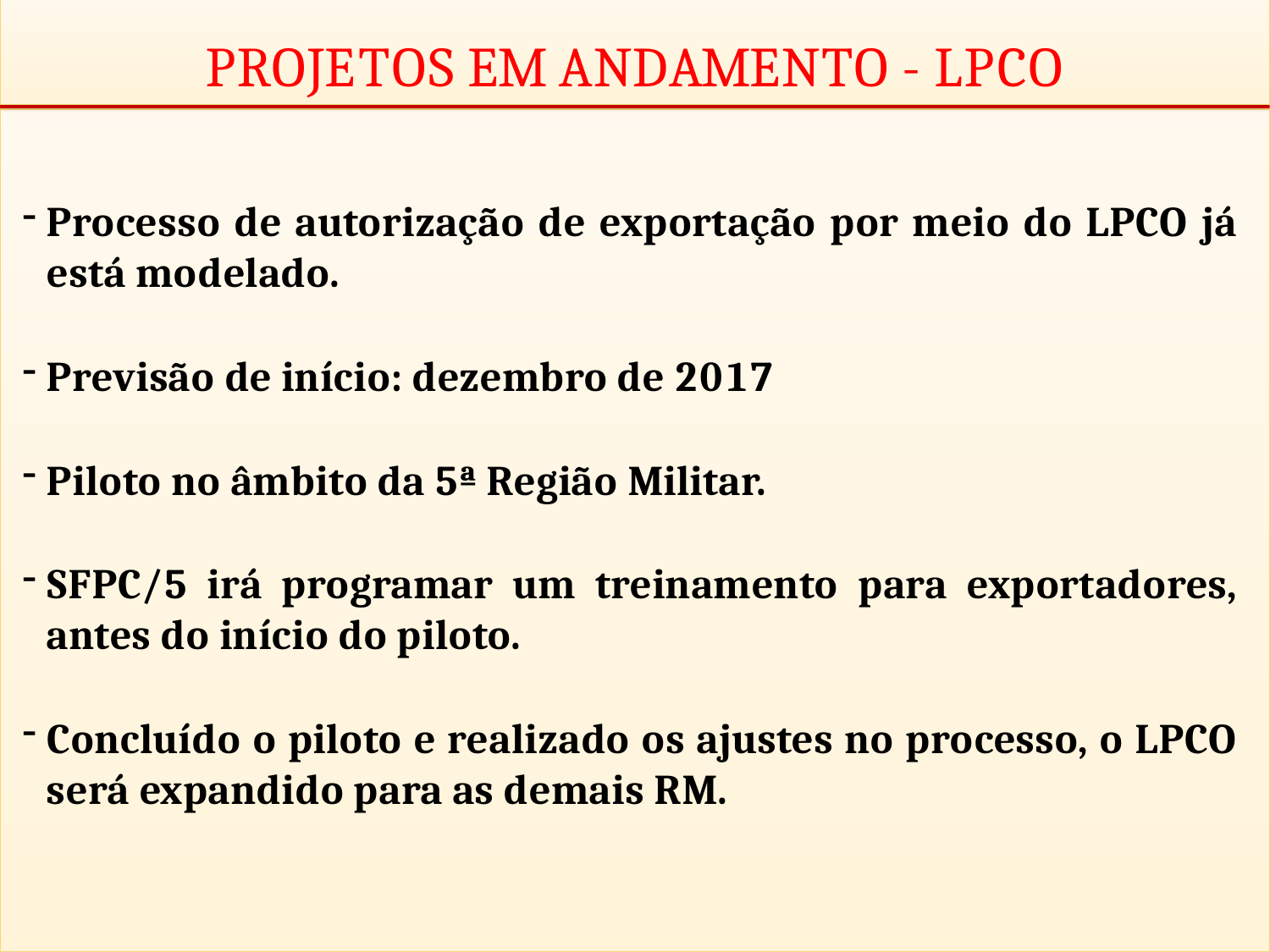

PROJETOS EM ANDAMENTO - LPCO

Processo de autorização de exportação por meio do LPCO já está modelado.
Previsão de início: dezembro de 2017
Piloto no âmbito da 5ª Região Militar.
SFPC/5 irá programar um treinamento para exportadores, antes do início do piloto.
Concluído o piloto e realizado os ajustes no processo, o LPCO será expandido para as demais RM.